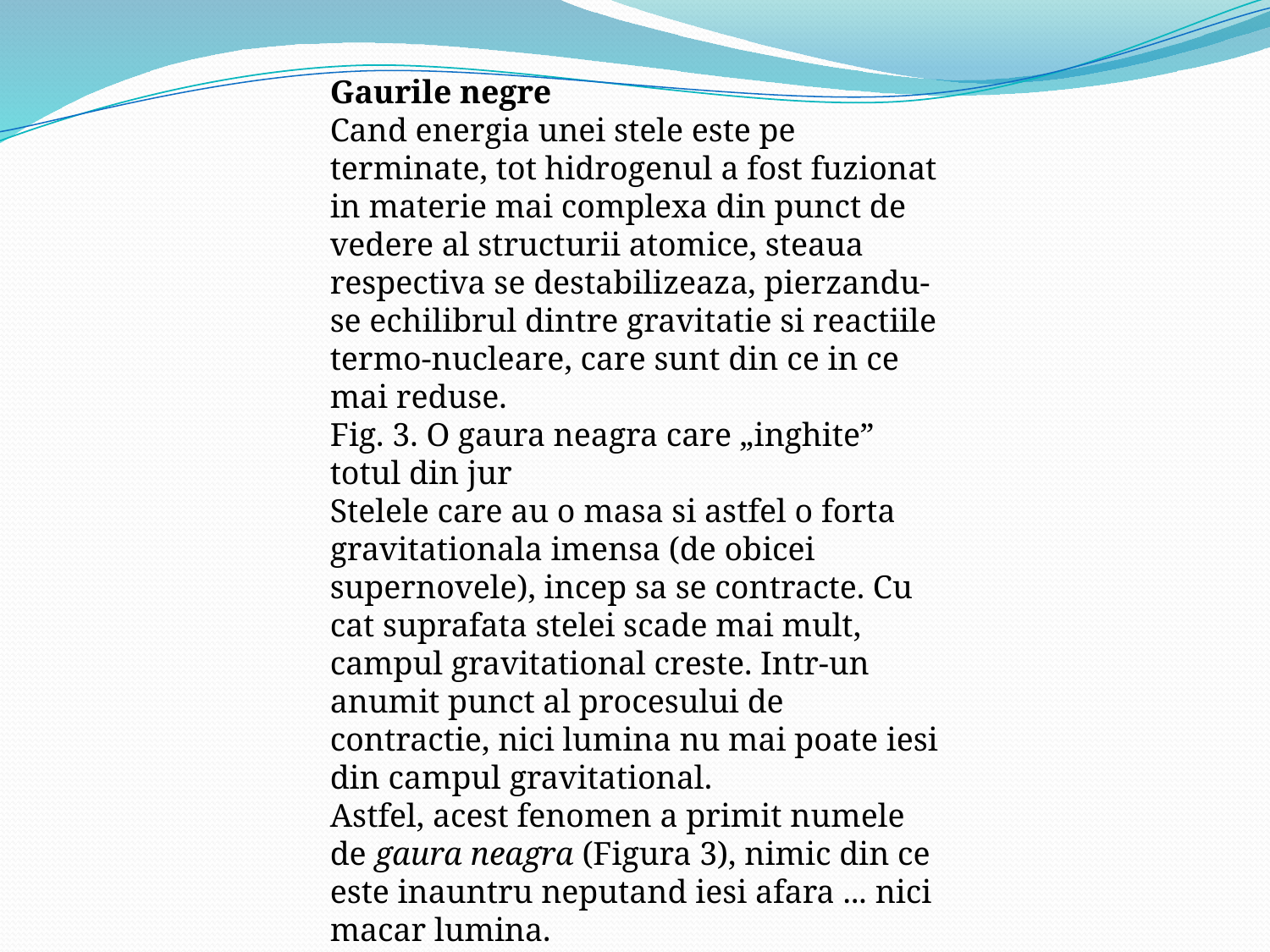

Gaurile negre
Cand energia unei stele este pe terminate, tot hidrogenul a fost fuzionat in materie mai complexa din punct de vedere al structurii atomice, steaua respectiva se destabilizeaza, pierzandu-se echilibrul dintre gravitatie si reactiile termo-nucleare, care sunt din ce in ce mai reduse.
Fig. 3. O gaura neagra care „inghite” totul din jur
Stelele care au o masa si astfel o forta gravitationala imensa (de obicei supernovele), incep sa se contracte. Cu cat suprafata stelei scade mai mult, campul gravitational creste. Intr-un anumit punct al procesului de contractie, nici lumina nu mai poate iesi din campul gravitational.
Astfel, acest fenomen a primit numele de gaura neagra (Figura 3), nimic din ce este inauntru neputand iesi afara ... nici macar lumina.